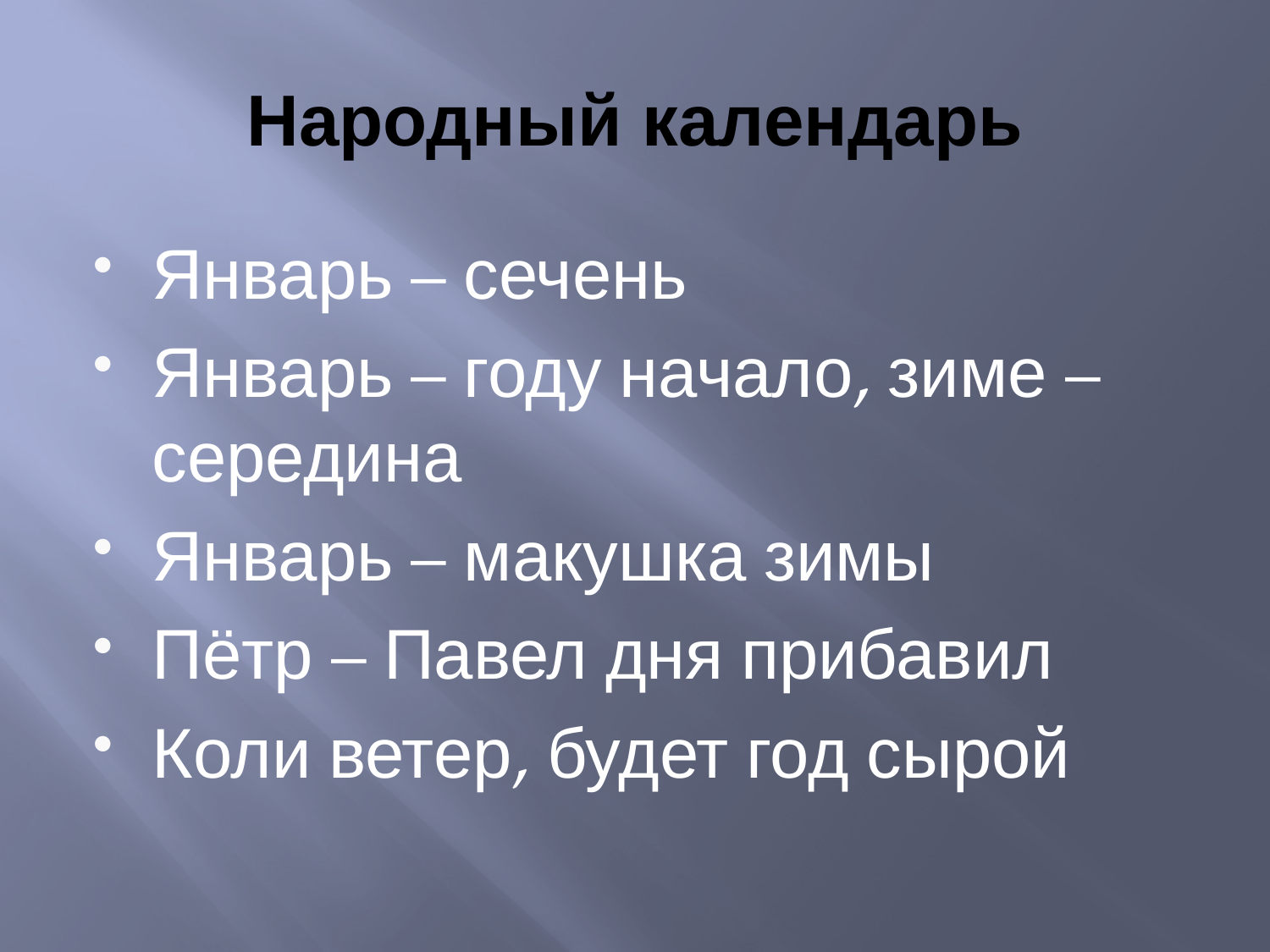

# Народный календарь
Январь – сечень
Январь – году начало, зиме – середина
Январь – макушка зимы
Пётр – Павел дня прибавил
Коли ветер, будет год сырой